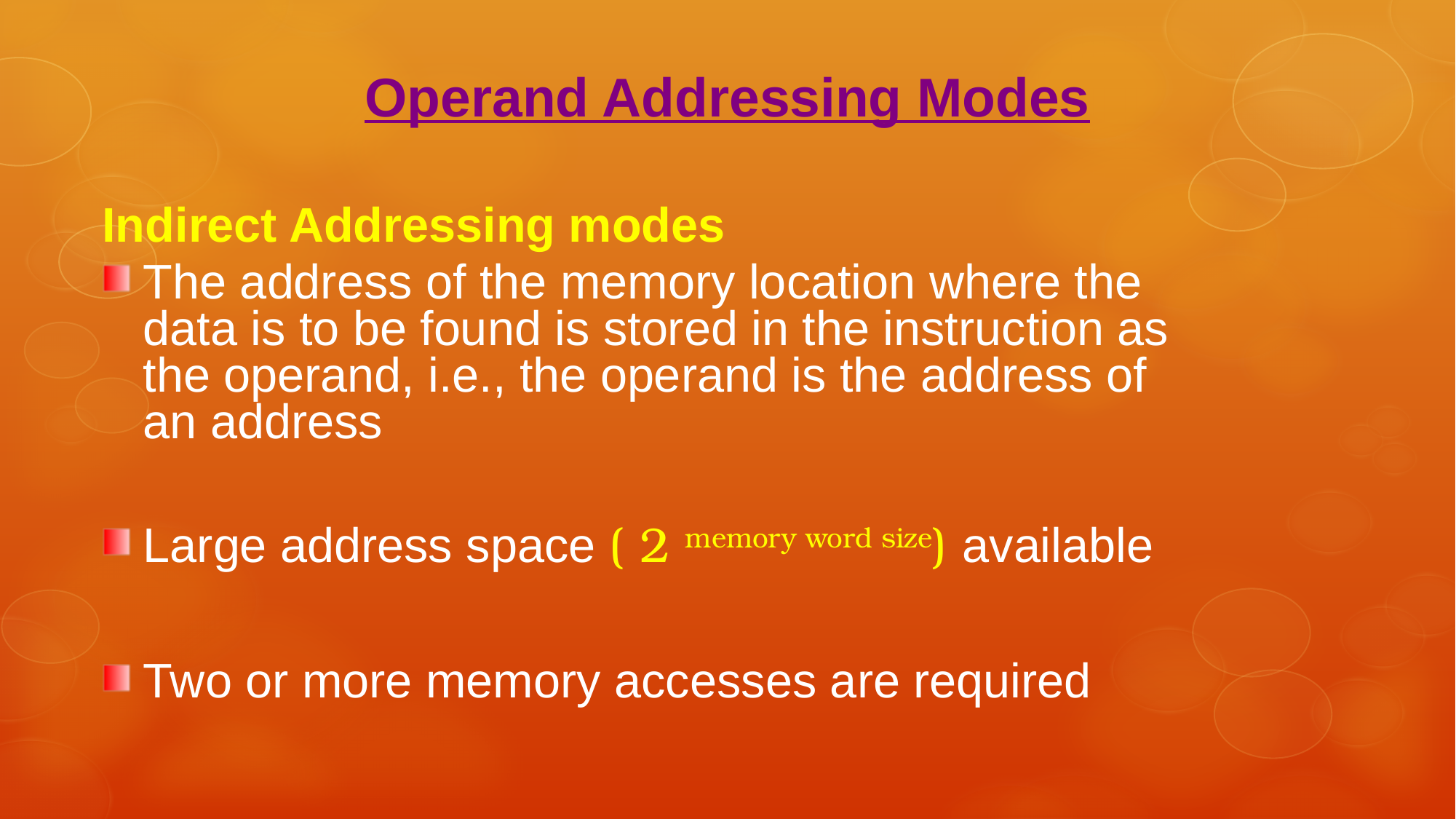

Operand Addressing Modes
Indirect Addressing modes
The address of the memory location where the data is to be found is stored in the instruction as the operand, i.e., the operand is the address of an address

Large address space ( 2 memory word size) available

Two or more memory accesses are required